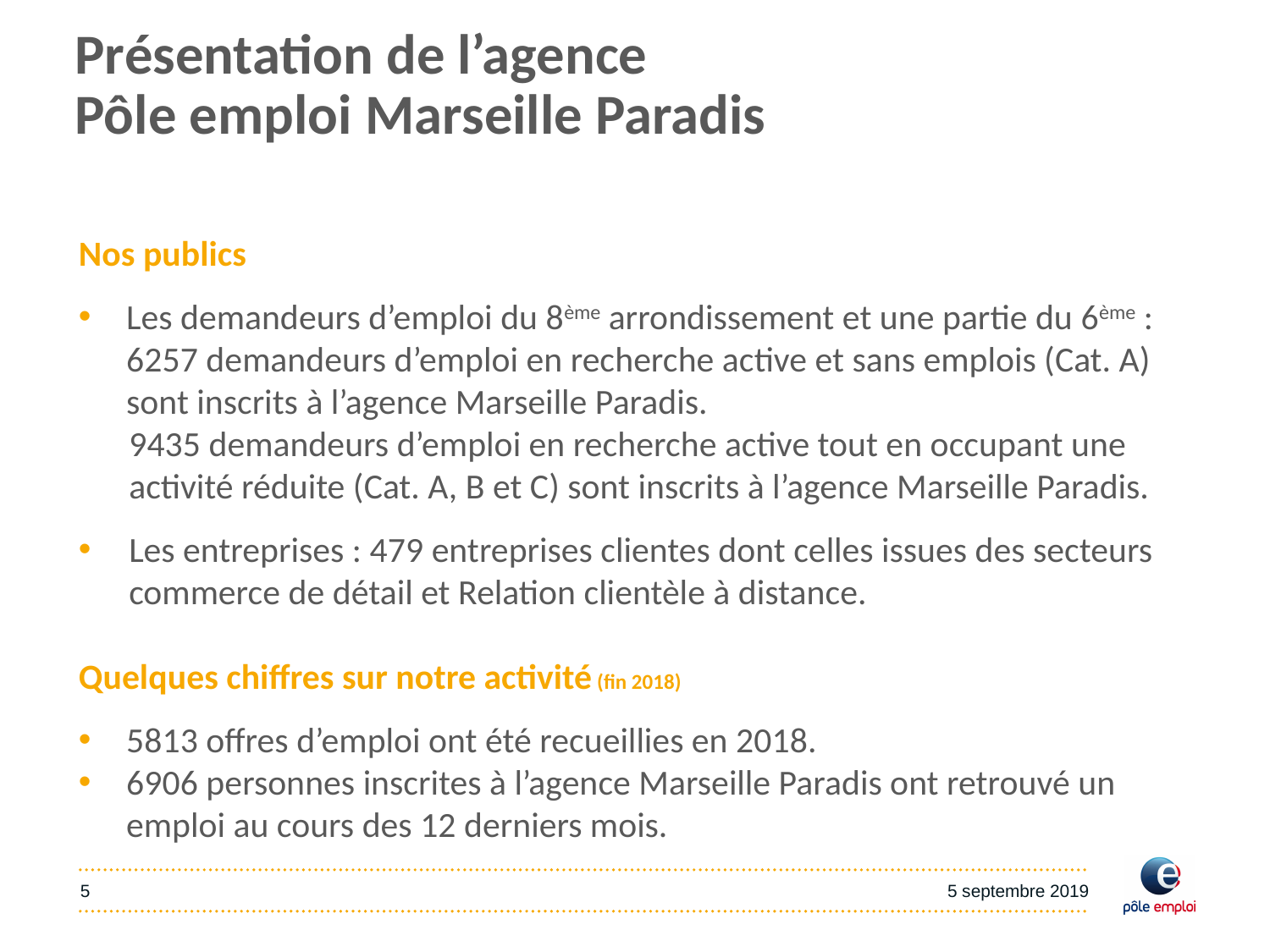

Présentation de l’agence
Pôle emploi Marseille Paradis
Nos publics

Les demandeurs d’emploi du 8ème arrondissement et une partie du 6ème :  6257 demandeurs d’emploi en recherche active et sans emplois (Cat. A) sont inscrits à l’agence Marseille Paradis.
9435 demandeurs d’emploi en recherche active tout en occupant une activité réduite (Cat. A, B et C) sont inscrits à l’agence Marseille Paradis.

Les entreprises : 479 entreprises clientes dont celles issues des secteurs commerce de détail et Relation clientèle à distance.

Quelques chiffres sur notre activité (fin 2018)

5813 offres d’emploi ont été recueillies en 2018.
6906 personnes inscrites à l’agence Marseille Paradis ont retrouvé un emploi au cours des 12 derniers mois.
5
5 septembre 2019